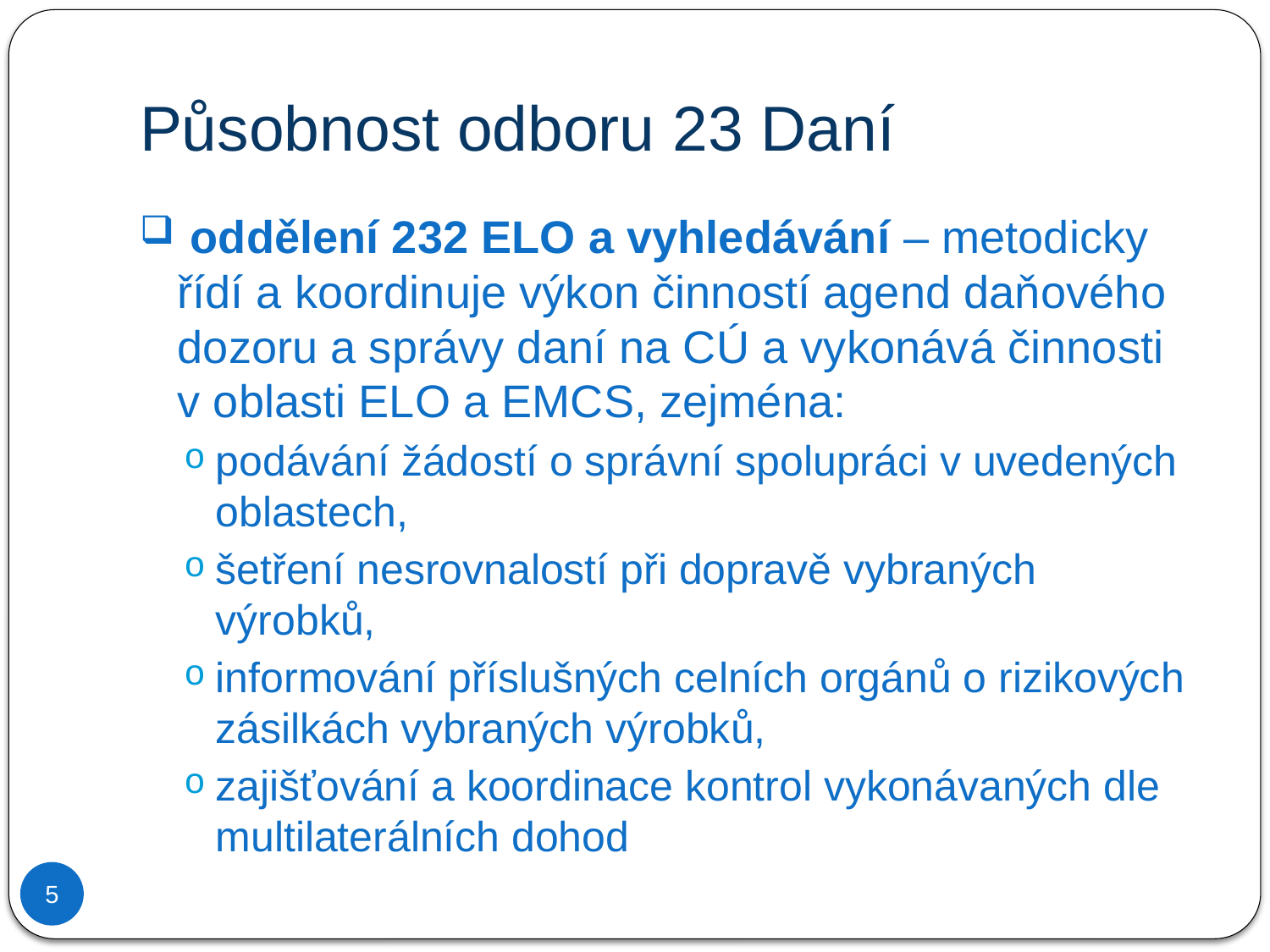

# Působnost odboru 23 Daní
 oddělení 232 ELO a vyhledávání – metodicky řídí a koordinuje výkon činností agend daňového dozoru a správy daní na CÚ a vykonává činnosti v oblasti ELO a EMCS, zejména:
podávání žádostí o správní spolupráci v uvedených oblastech,
šetření nesrovnalostí při dopravě vybraných výrobků,
informování příslušných celních orgánů o rizikových zásilkách vybraných výrobků,
zajišťování a koordinace kontrol vykonávaných dle multilaterálních dohod

5